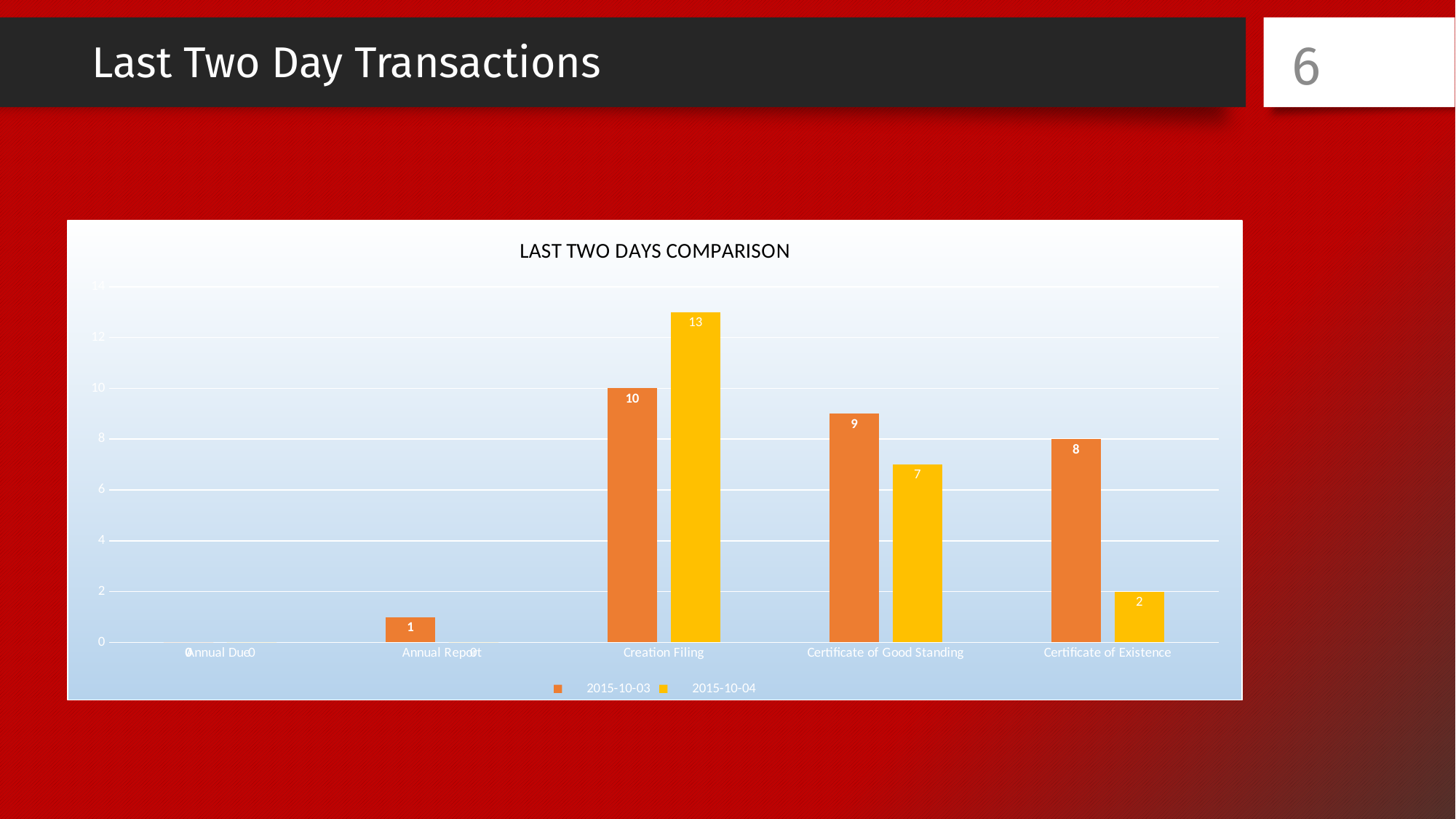

# Last Two Day Transactions
6

### Chart: LAST TWO DAYS COMPARISON

| Category |       2015-10-03 |       2015-10-04 |
|---|---|---|
| Annual Due  | 0.0 | 0.0 |
| Annual Report | 1.0 | 0.0 |
| Creation Filing | 10.0 | 13.0 |
| Certificate of Good Standing | 9.0 | 7.0 |
| Certificate of Existence | 8.0 | 2.0 |